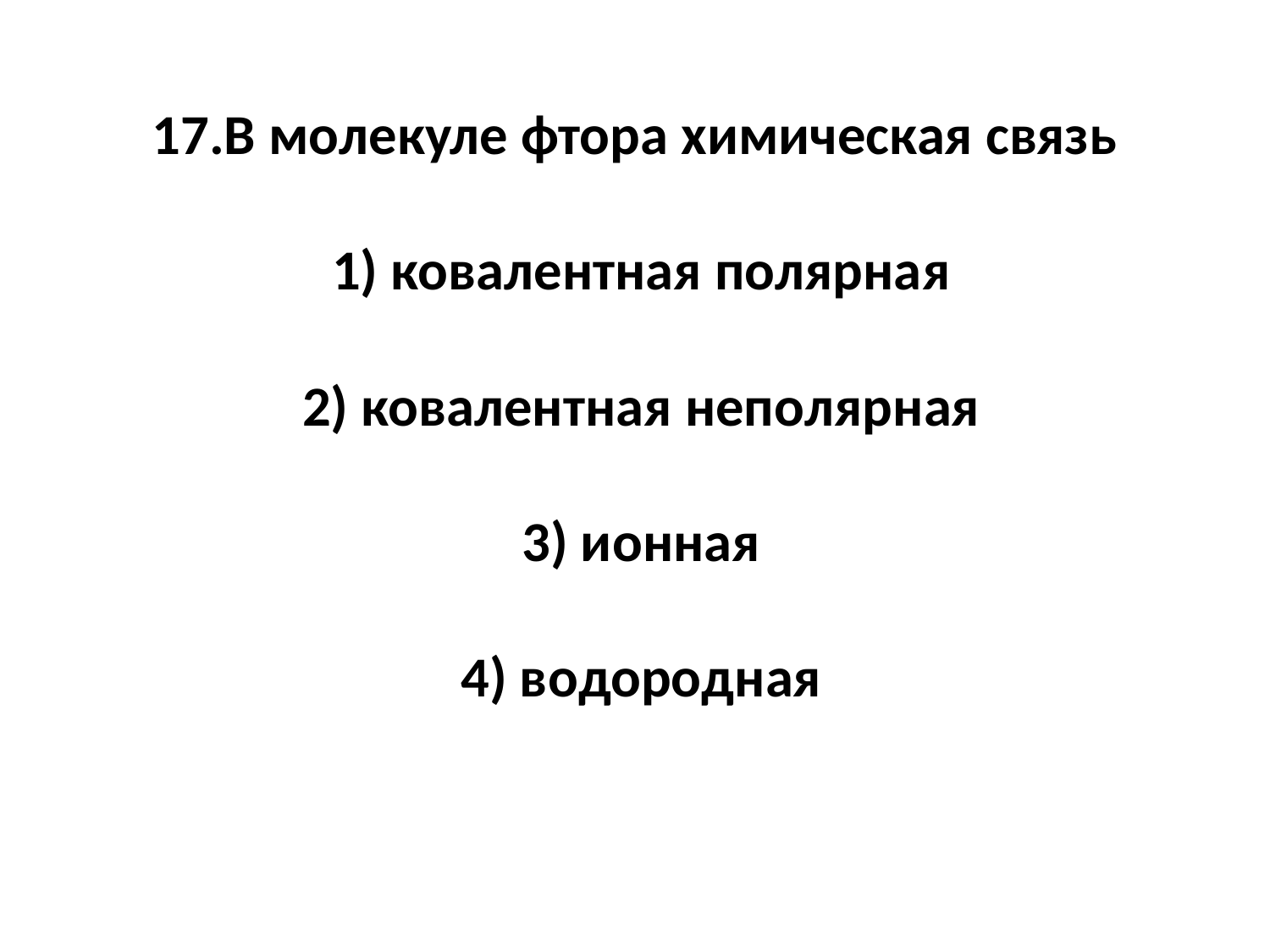

# 17.В молекуле фтора химическая связь     1) ковалентная полярная     2) ковалентная неполярная     3) ионная     4) водородная